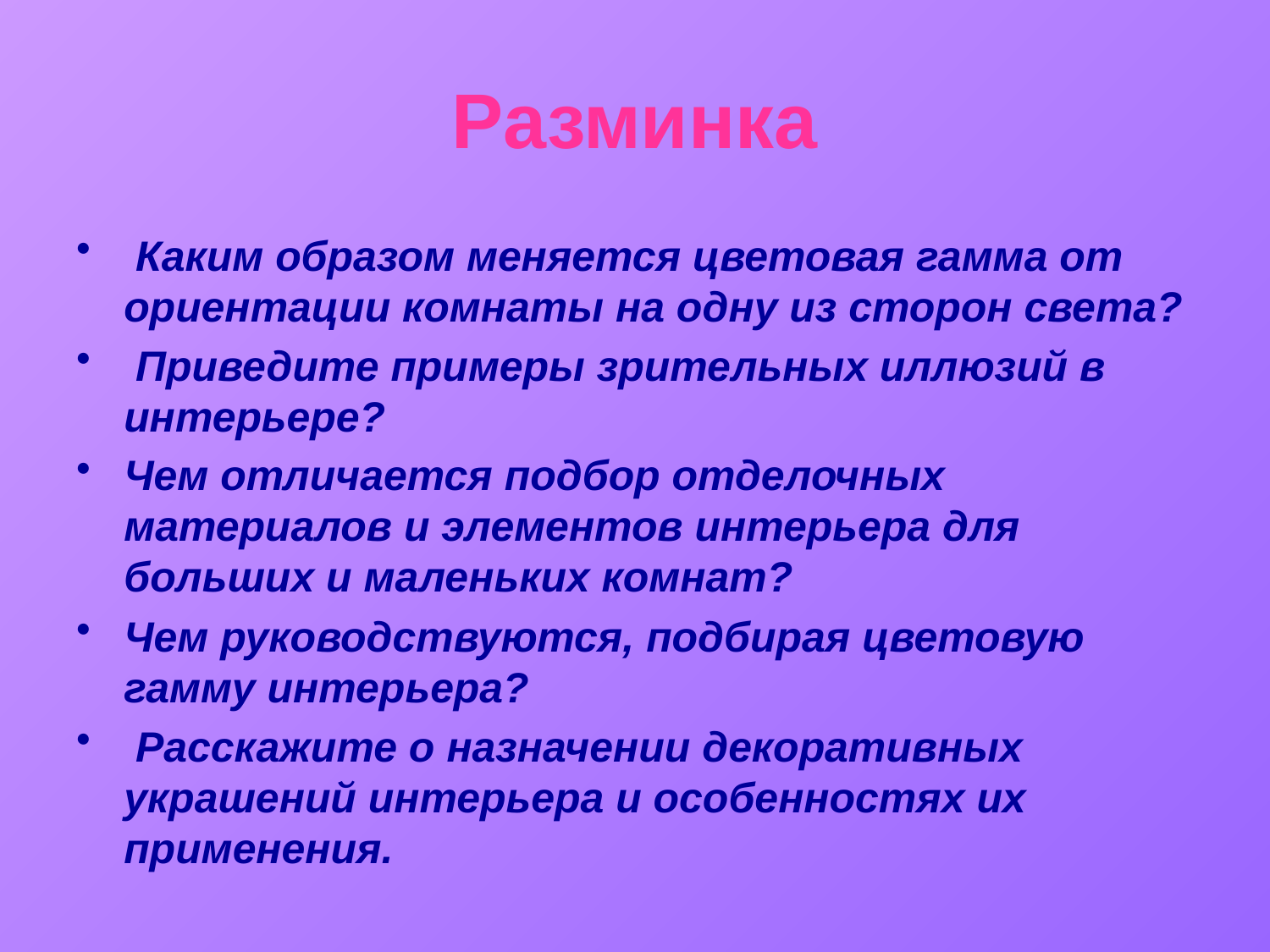

# Разминка
 Каким образом меняется цветовая гамма от ориентации комнаты на одну из сторон света?
 Приведите примеры зрительных иллюзий в интерьере?
Чем отличается подбор отделочных материалов и элементов интерьера для больших и маленьких комнат?
Чем руководствуются, подбирая цветовую гамму интерьера?
 Расскажите о назначении декоративных украшений интерьера и особенностях их применения.